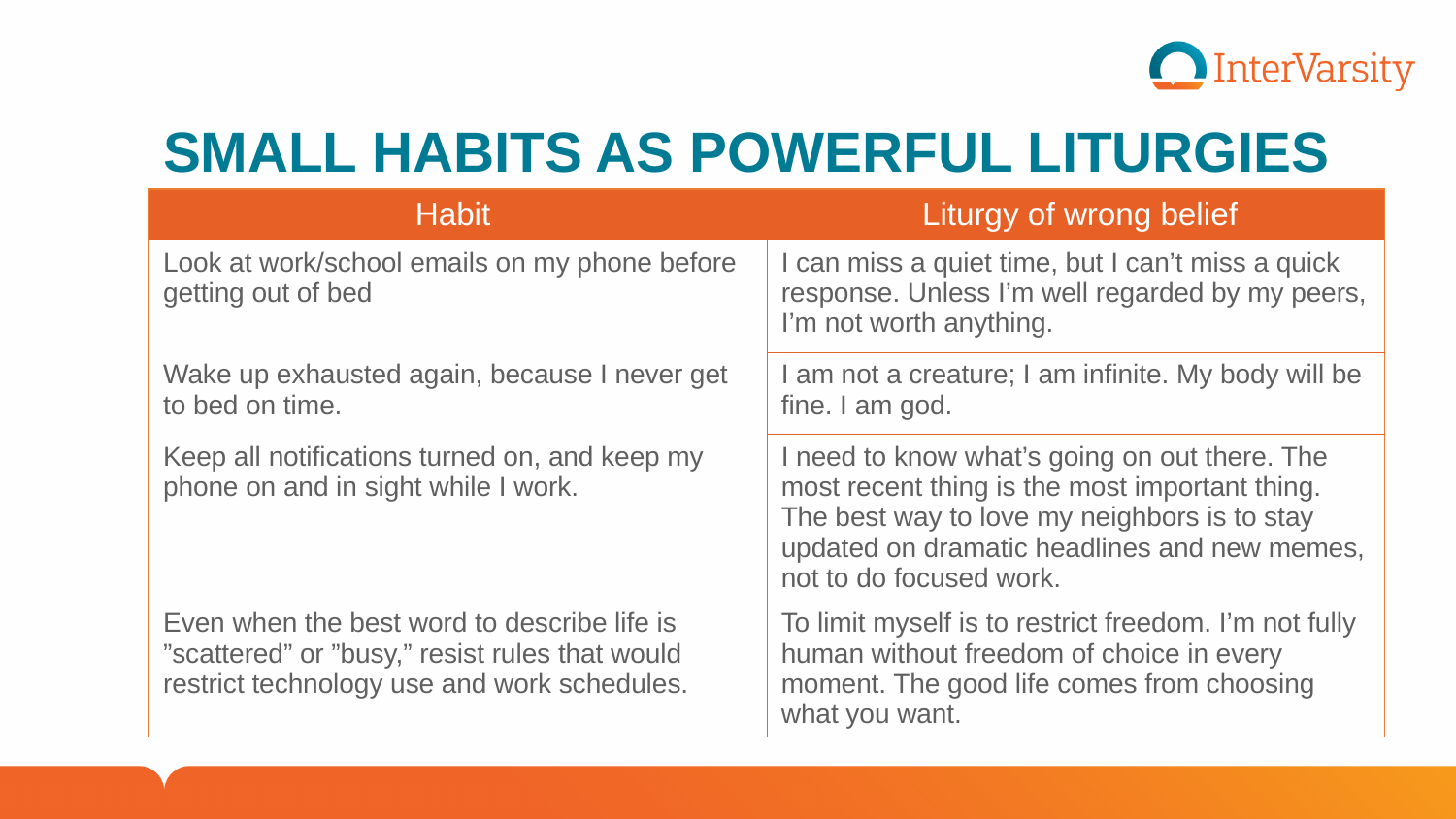

# SMALL HABITS AS POWERFUL LITURGIES
| Habit | Liturgy of wrong belief |
| --- | --- |
| Look at work/school emails on my phone before getting out of bed | I can miss a quiet time, but I can’t miss a quick response. Unless I’m well regarded by my peers, I’m not worth anything. |
| Wake up exhausted again, because I never get to bed on time. | I am not a creature; I am infinite. My body will be fine. I am god. |
| Keep all notifications turned on, and keep my phone on and in sight while I work. | I need to know what’s going on out there. The most recent thing is the most important thing. The best way to love my neighbors is to stay updated on dramatic headlines and new memes, not to do focused work. |
| Even when the best word to describe life is ”scattered” or ”busy,” resist rules that would restrict technology use and work schedules. | To limit myself is to restrict freedom. I’m not fully human without freedom of choice in every moment. The good life comes from choosing what you want. |